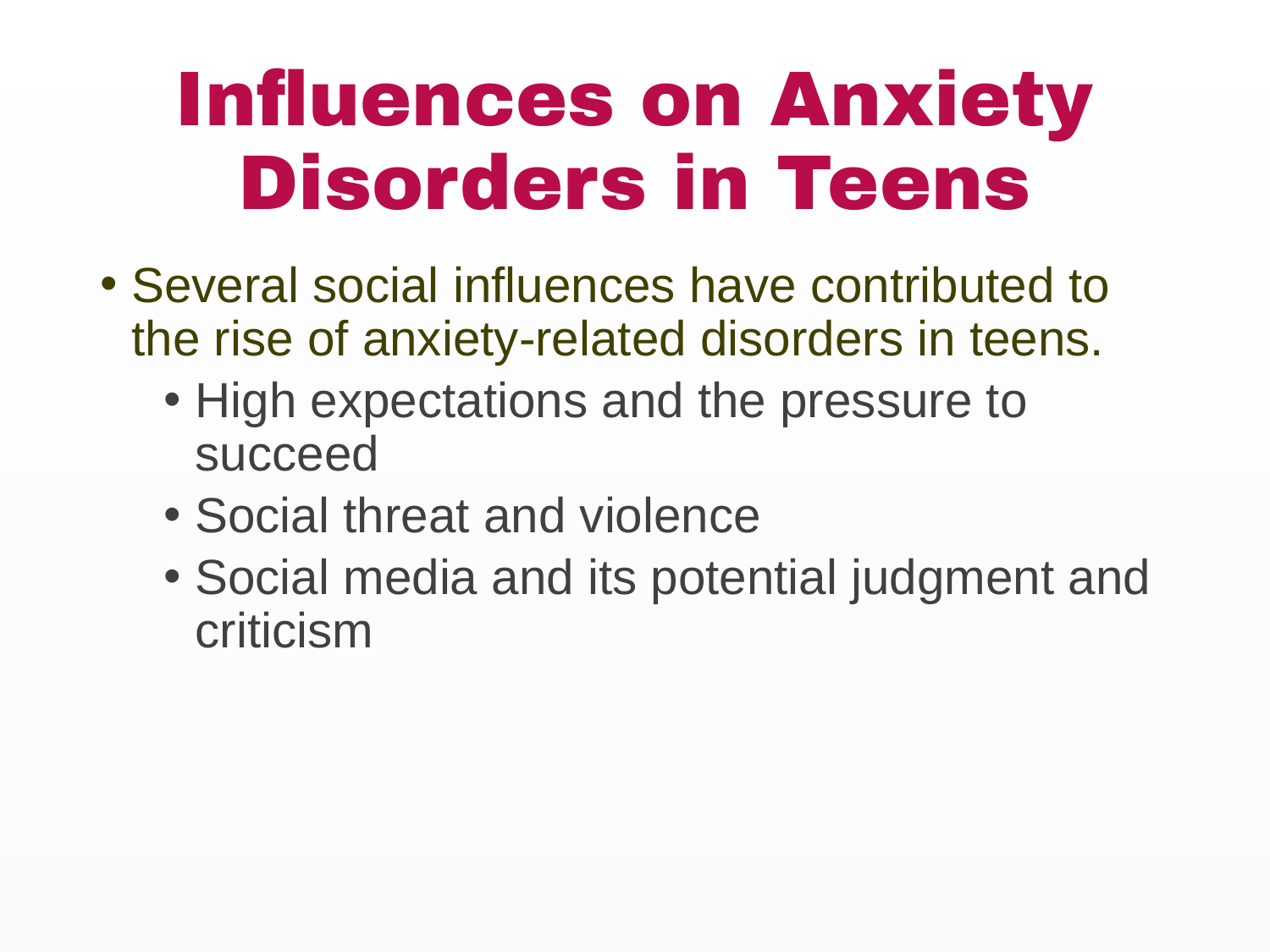

# Influences on Anxiety Disorders in Teens
Several social influences have contributed to the rise of anxiety-related disorders in teens.
High expectations and the pressure to succeed
Social threat and violence
Social media and its potential judgment and criticism